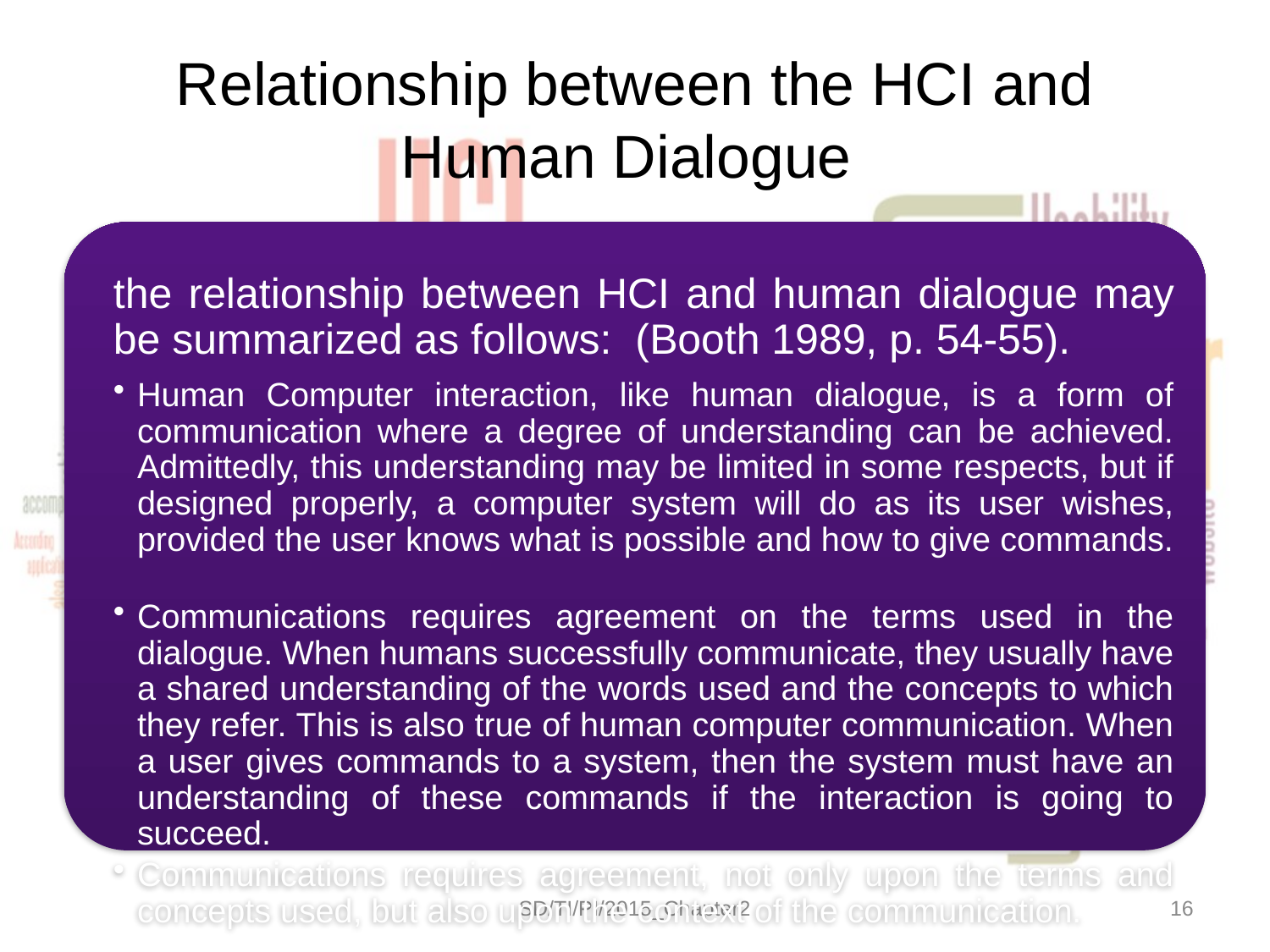

# Relationship between the HCI and Human Dialogue
the relationship between HCI and human dialogue may be summarized as follows:  (Booth 1989, p. 54-55).
Human Computer interaction, like human dialogue, is a form of communication where a degree of understanding can be achieved. Admittedly, this understanding may be limited in some respects, but if designed properly, a computer system will do as its user wishes, provided the user knows what is possible and how to give commands.
Communications requires agreement on the terms used in the dialogue. When humans successfully communicate, they usually have a shared understanding of the words used and the concepts to which they refer. This is also true of human computer communication. When a user gives commands to a system, then the system must have an understanding of these commands if the interaction is going to succeed.
Communications requires agreement, not only upon the terms and concepts used, but also upon the context of the communication.
SD/TI/PI/2015_Chapter2
16